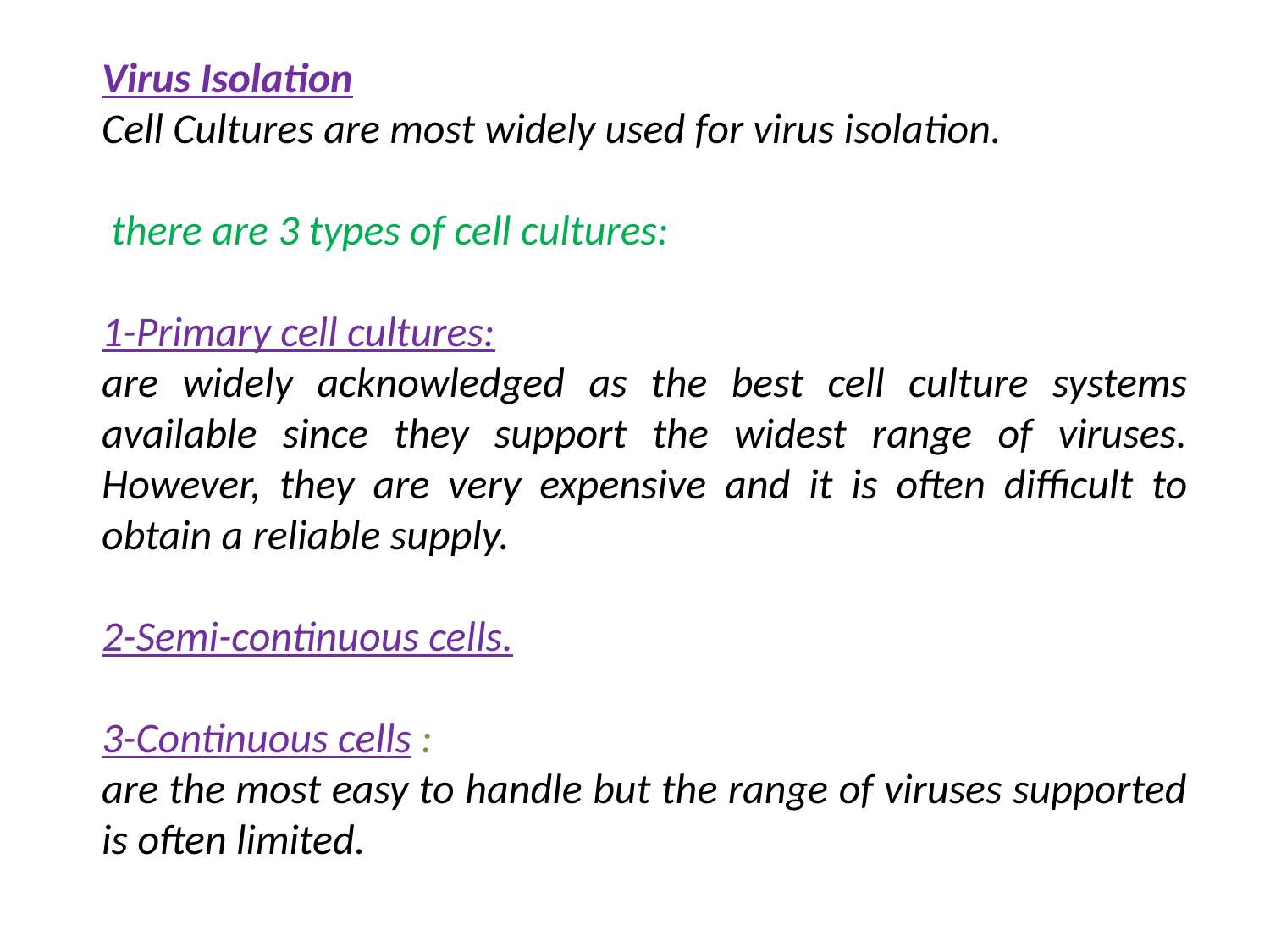

Virus Isolation
Cell Cultures are most widely used for virus isolation.

 there are 3 types of cell cultures:

1-Primary cell cultures:
are widely acknowledged as the best cell culture systems available since they support the widest range of viruses. However, they are very expensive and it is often difficult to obtain a reliable supply.

2-Semi-continuous cells.

3-Continuous cells :
are the most easy to handle but the range of viruses supported is often limited.